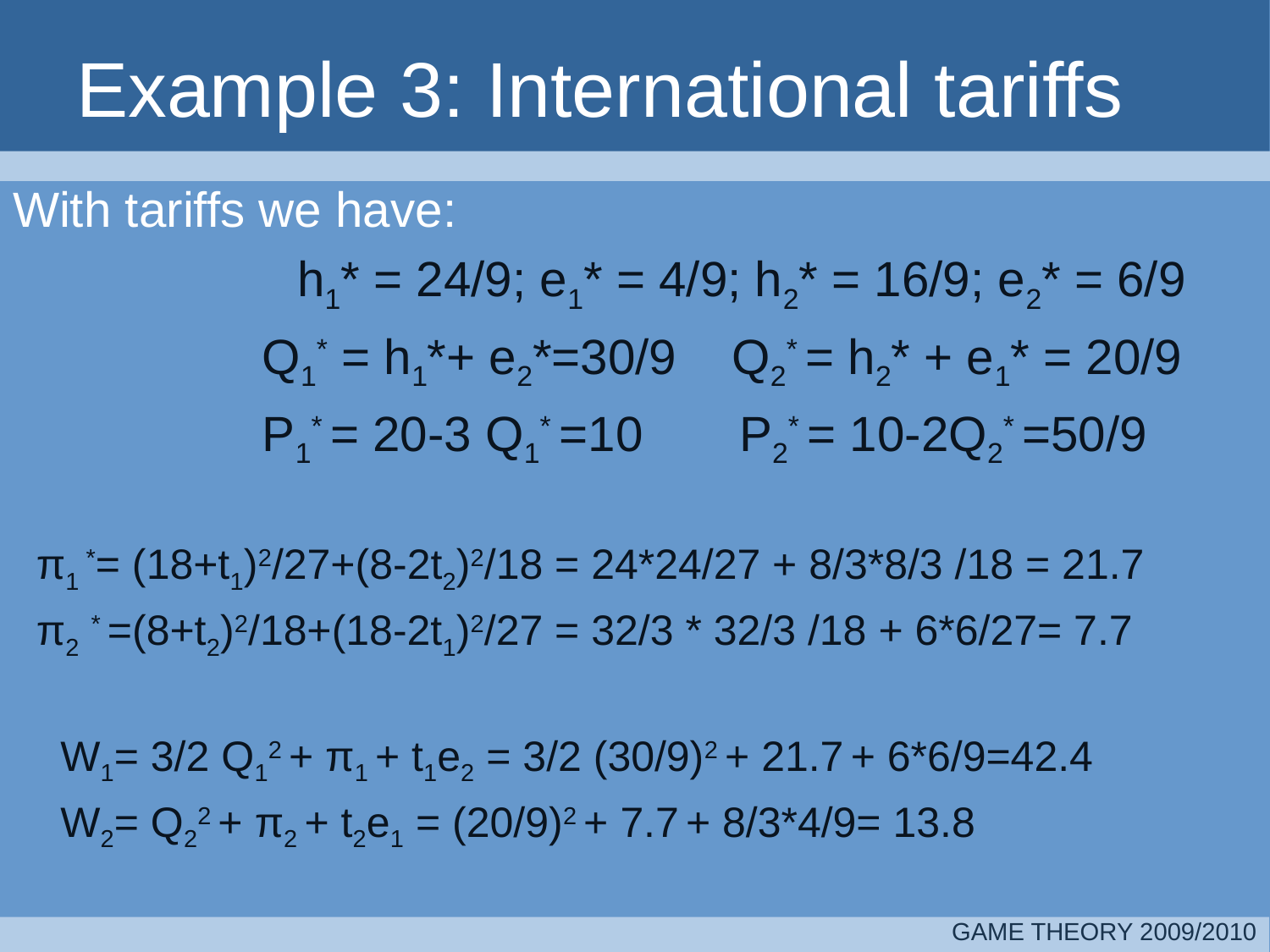

# Example 3: International tariffs
With tariffs we have:
		        h1* = 24/9; e1* = 4/9; h2* = 16/9; e2* = 6/9
		        Q1* = h1*+ e2*=30/9    Q2* = h2* + e1* = 20/9
		        P1* = 20-3 Q1* =10       P2* = 10-2Q2* =50/9

  π1 *= (18+t1)2/27+(8-2t2)2/18 = 24*24/27 + 8/3*8/3 /18 = 21.7
  π2 * =(8+t2)2/18+(18-2t1)2/27 = 32/3 * 32/3 /18 + 6*6/27= 7.7

    	W1= 3/2 Q12 + π1 + t1e2 = 3/2 (30/9)2 + 21.7 + 6*6/9=42.4
	W2= Q22 + π2 + t2e1 = (20/9)2 + 7.7 + 8/3*4/9= 13.8

GAME THEORY 2009/2010